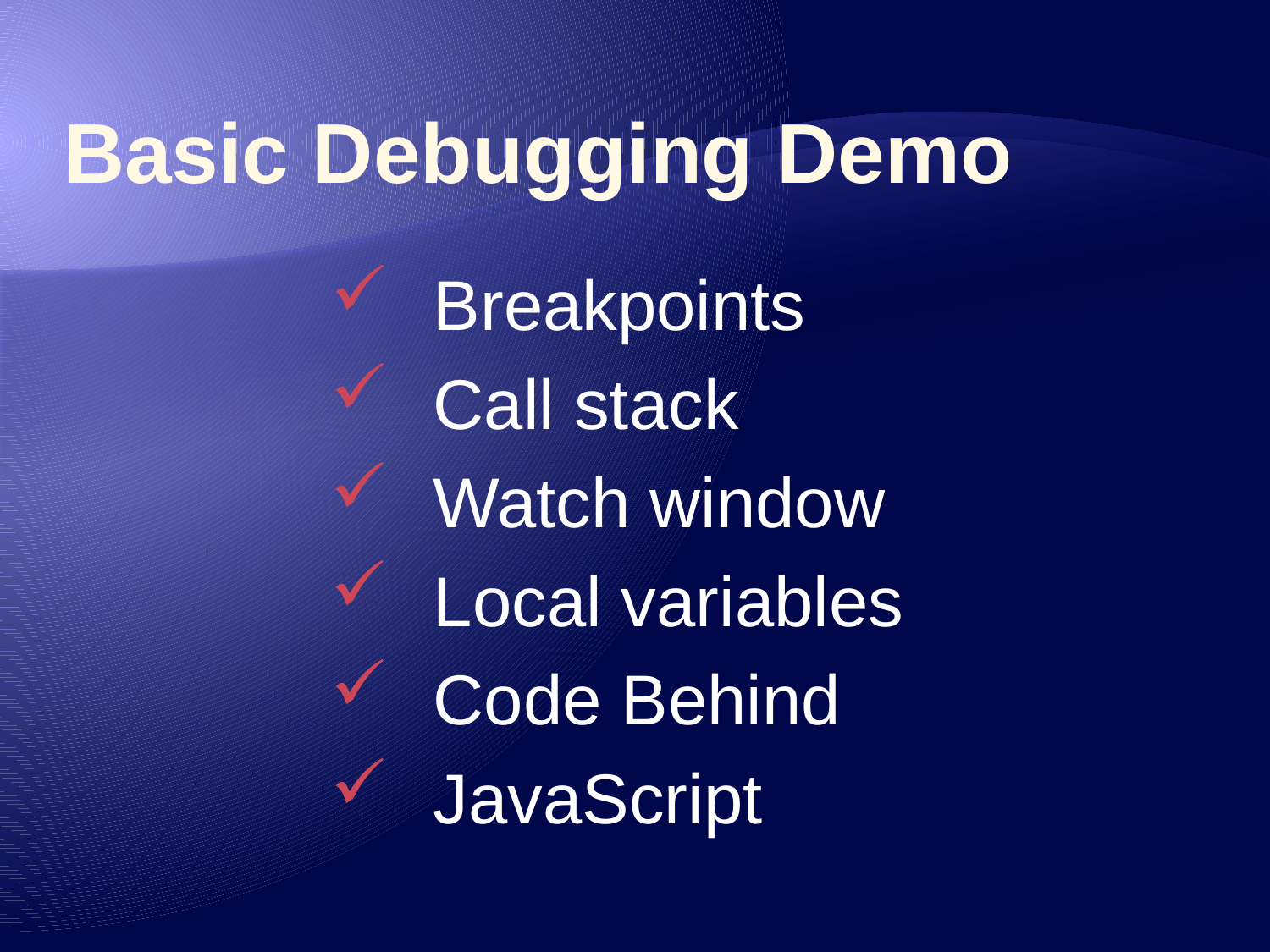

# Basic Debugging Demo
Breakpoints
Call stack
Watch window
Local variables
Code Behind
JavaScript